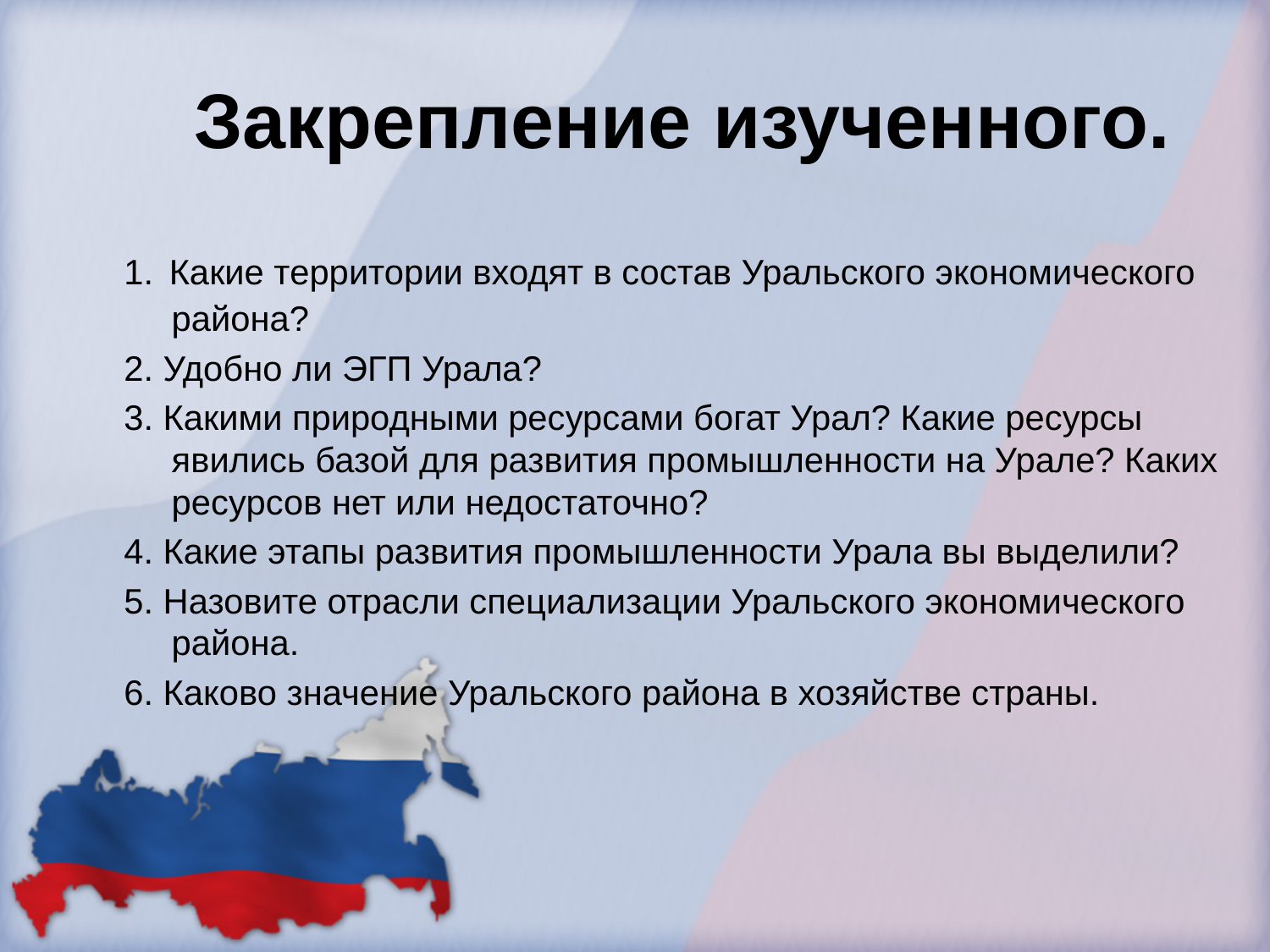

# Закрепление изученного.
1. Какие территории входят в состав Уральского экономического района?
2. Удобно ли ЭГП Урала?
3. Какими природными ресурсами богат Урал? Какие ресурсы явились базой для развития промышленности на Урале? Каких ресурсов нет или недостаточно?
4. Какие этапы развития промышленности Урала вы выделили?
5. Назовите отрасли специализации Уральского экономического района.
6. Каково значение Уральского района в хозяйстве страны.